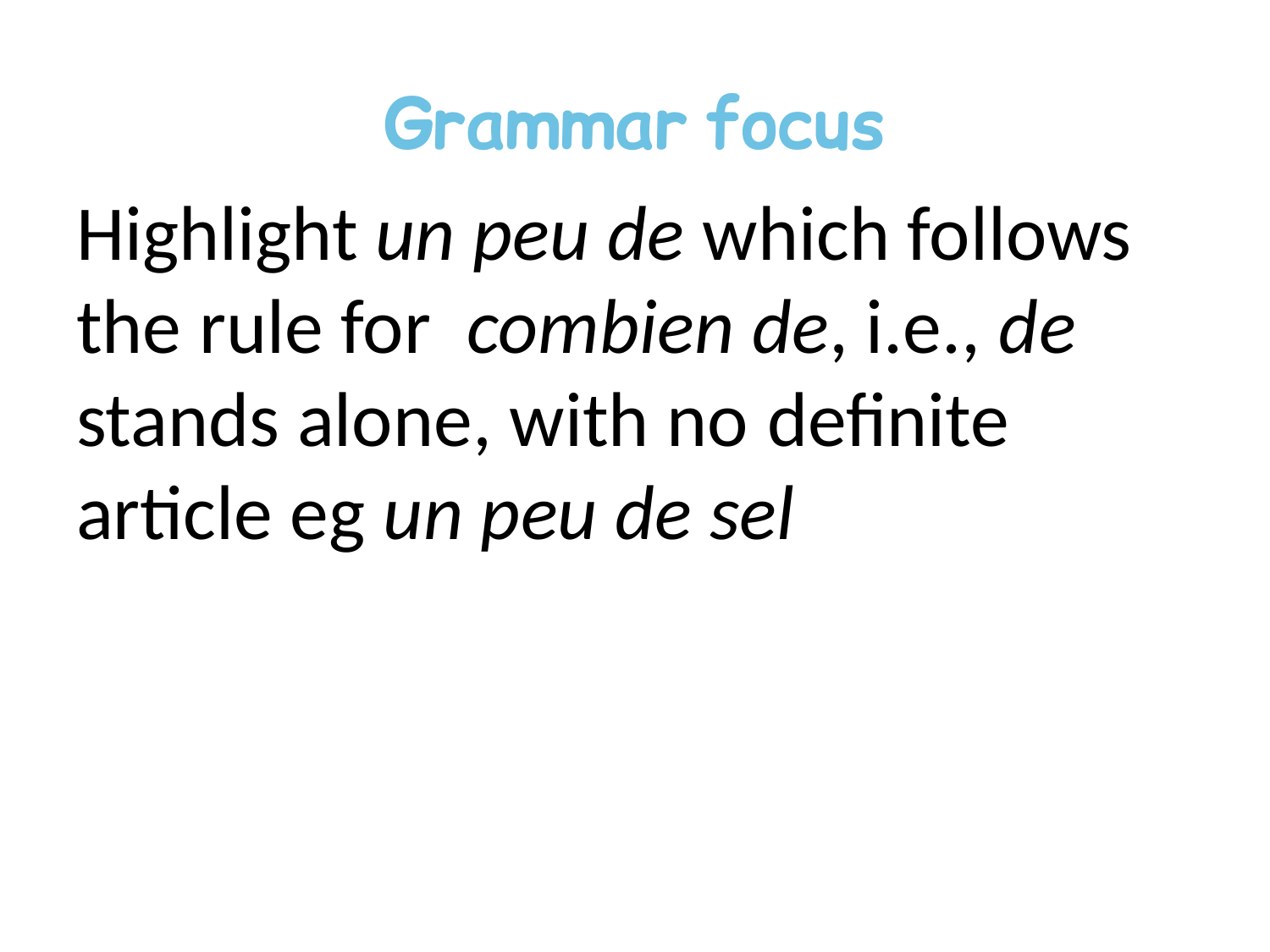

# Grammar focus
Highlight un peu de which follows the rule for  combien de, i.e., de stands alone, with no definite article eg un peu de sel